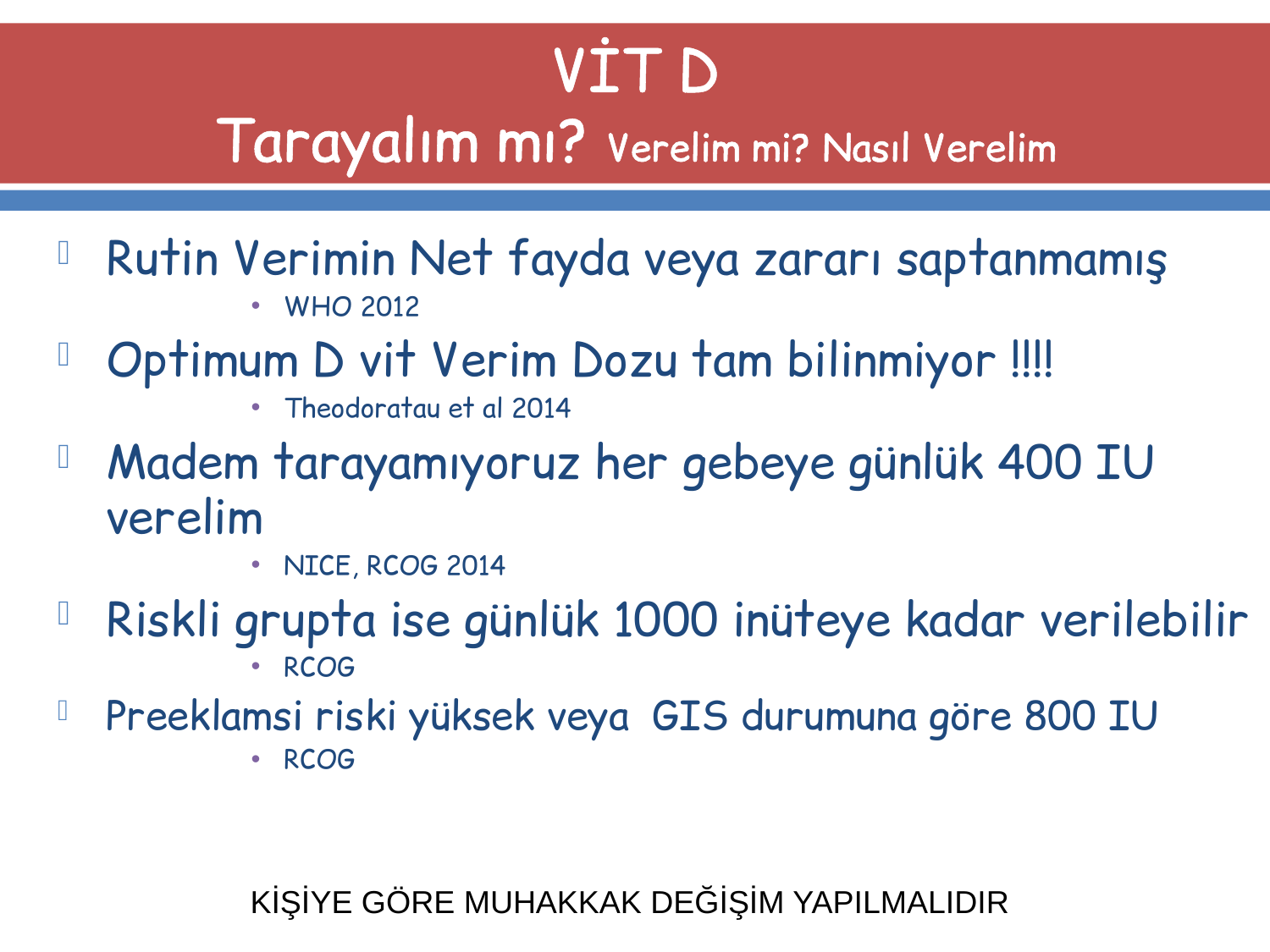

# VİT D Tarayalım mı? Verelim mi? Nasıl Verelim
Rutin Verimin Net fayda veya zararı saptanmamış
WHO 2012
Optimum D vit Verim Dozu tam bilinmiyor !!!!
Theodoratau et al 2014
Madem tarayamıyoruz her gebeye günlük 400 IU verelim
NICE, RCOG 2014
Riskli grupta ise günlük 1000 inüteye kadar verilebilir
RCOG
Preeklamsi riski yüksek veya  GIS durumuna göre 800 IU
RCOG

KİŞİYE GÖRE MUHAKKAK DEĞİŞİM YAPILMALIDIR